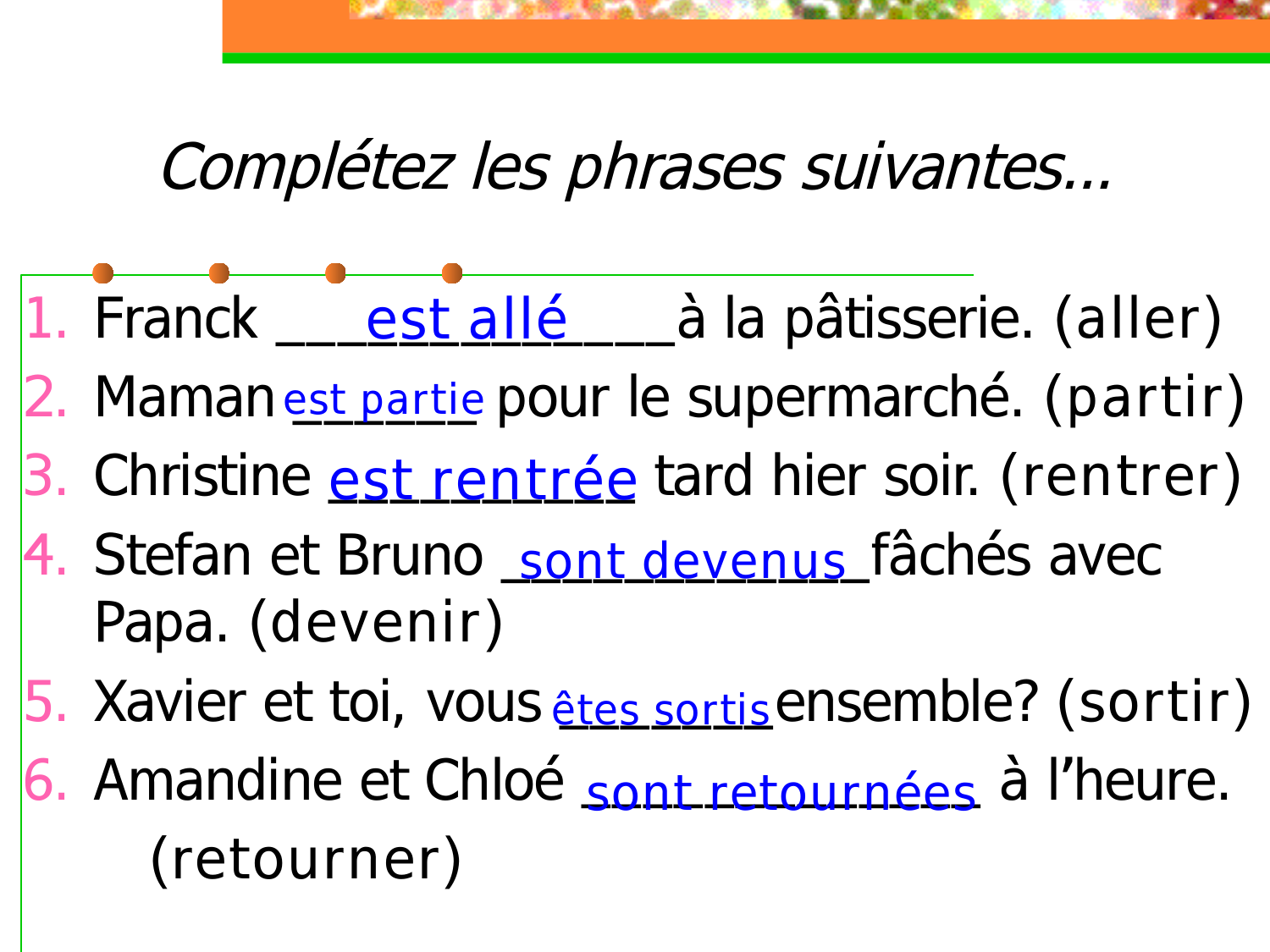

# Complétez les phrases suivantes…
Franck _____________à la pâtisserie. (aller)
Maman ______ pour le supermarché. (partir)
Christine __________ tard hier soir. (rentrer)
Stefan et Bruno ____________fâchés avec Papa. (devenir)
Xavier et toi, vous _______ensemble? (sortir)
Amandine et Chloé _____________ à l’heure.
	(retourner)

est allé
est partie
est rentrée
sont devenus
êtes sortis
sont retournées